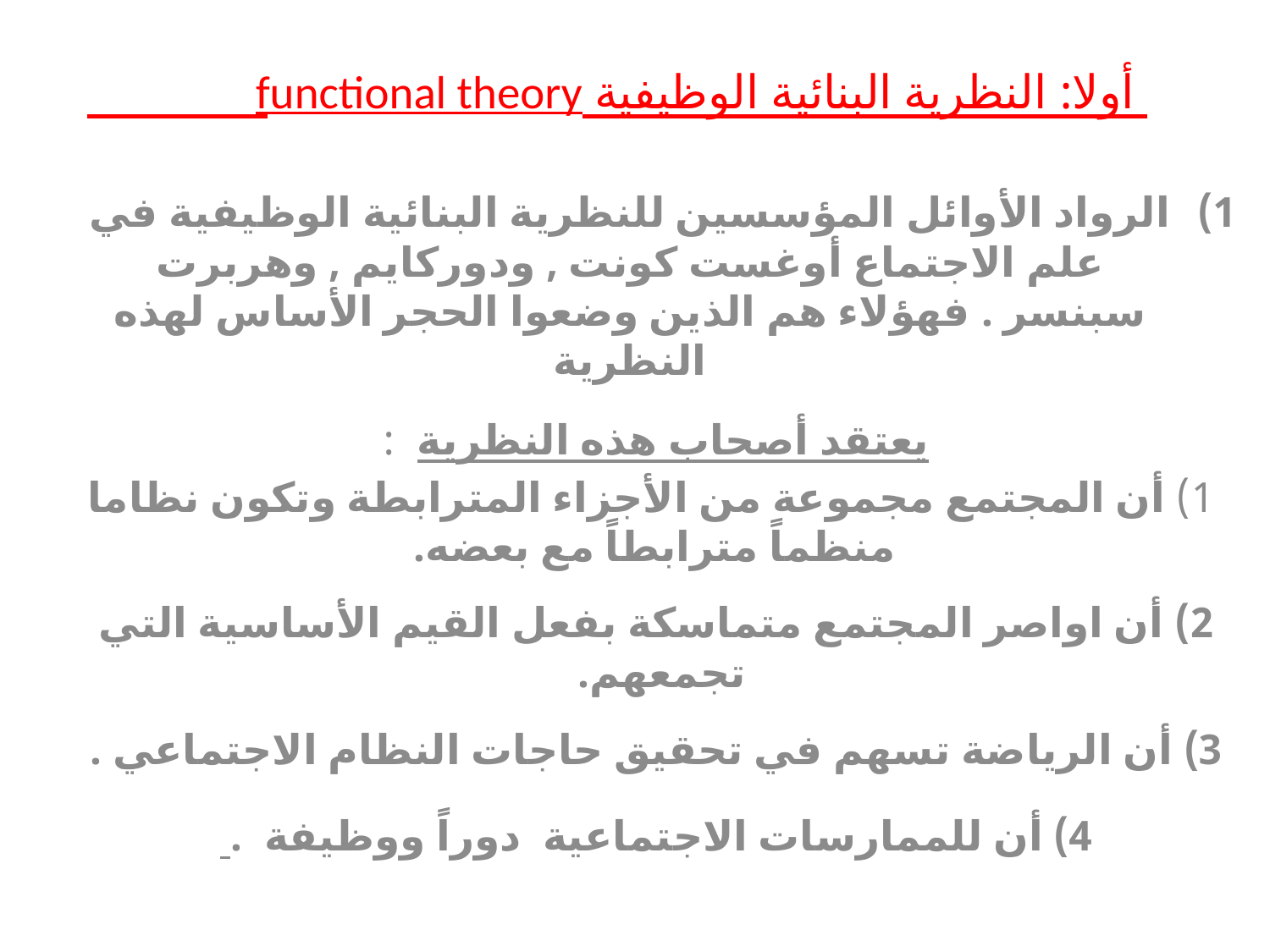

# أولا: النظرية البنائية الوظيفية functional theory
الرواد الأوائل المؤسسين للنظرية البنائية الوظيفية في علم الاجتماع أوغست كونت , ودوركايم , وهربرت سبنسر . فهؤلاء هم الذين وضعوا الحجر الأساس لهذه النظرية

يعتقد أصحاب هذه النظرية  :
 1) أن المجتمع مجموعة من الأجزاء المترابطة وتكون نظاما منظماً مترابطاً مع بعضه.

2) أن اواصر المجتمع متماسكة بفعل القيم الأساسية التي تجمعهم.

3) أن الرياضة تسهم في تحقيق حاجات النظام الاجتماعي .

4) أن للممارسات الاجتماعية  دوراً ووظيفة  .